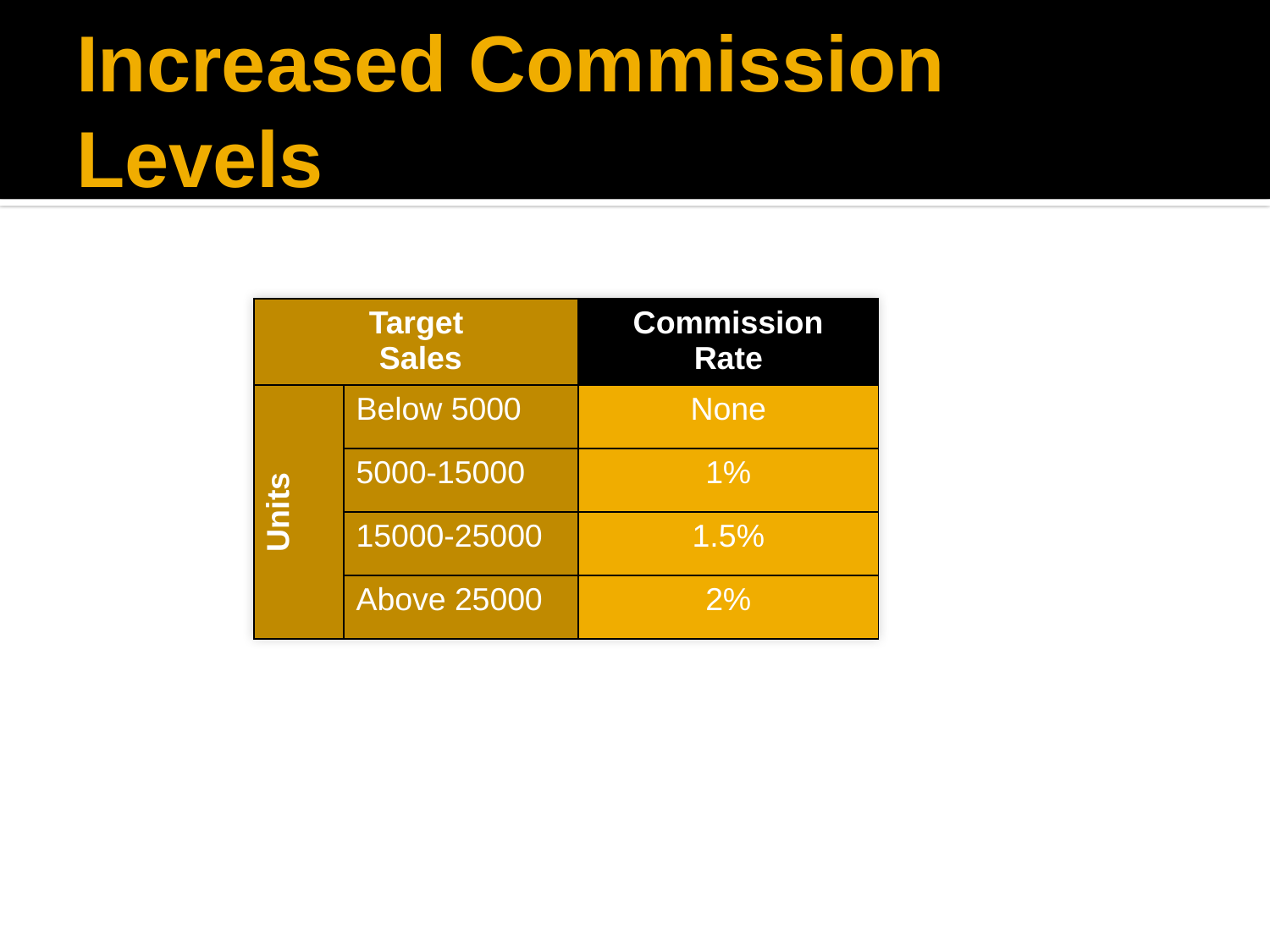

# Increased Commission Levels
| Target Sales |  | Commission Rate |
| --- | --- | --- |
| Units | Below 5000 | None |
|  | 5000-15000 | 1% |
|  | 15000-25000 | 1.5% |
|  | Above 25000 | 2% |